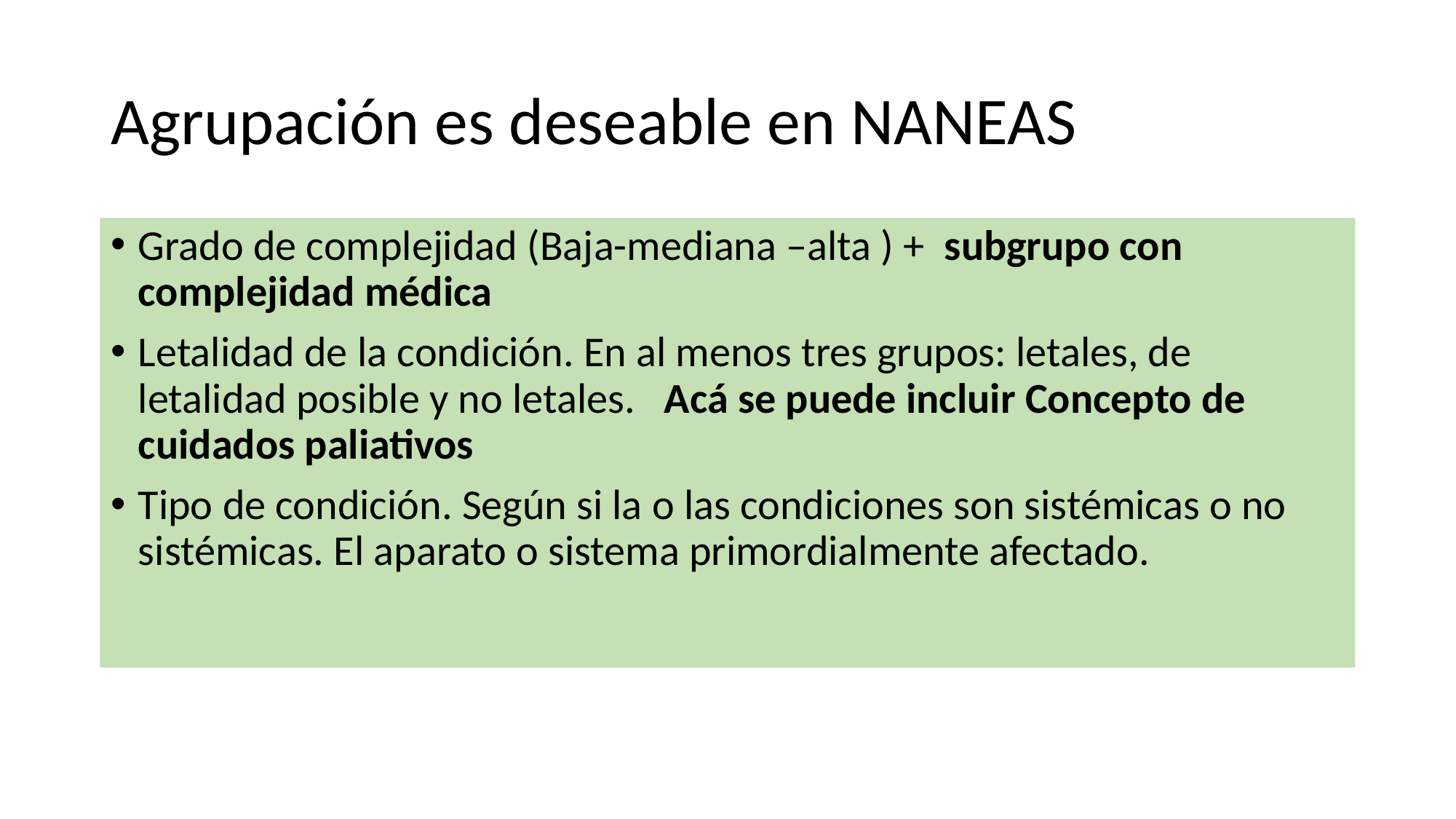

# Agrupación es deseable en NANEAS
Grado de complejidad (Baja-mediana –alta ) +  subgrupo con complejidad médica
Letalidad de la condición. En al menos tres grupos: letales, de letalidad posible y no letales.   Acá se puede incluir Concepto de cuidados paliativos
Tipo de condición. Según si la o las condiciones son sistémicas o no sistémicas. El aparato o sistema primordialmente afectado.